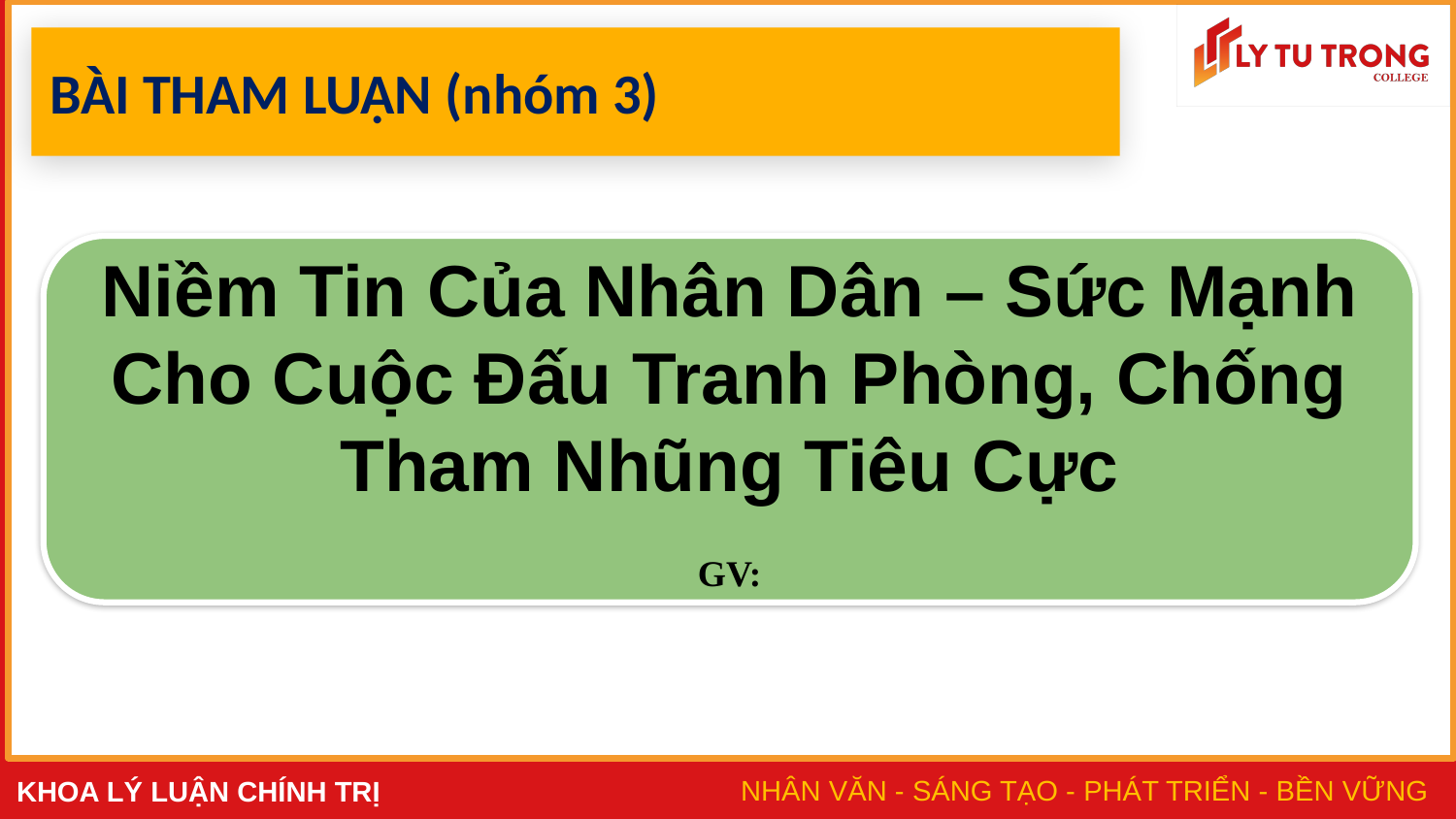

# BÀI THAM LUẬN (nhóm 3)
Niềm Tin Của Nhân Dân – Sức Mạnh Cho Cuộc Đấu Tranh Phòng, Chống Tham Nhũng Tiêu Cực

GV: